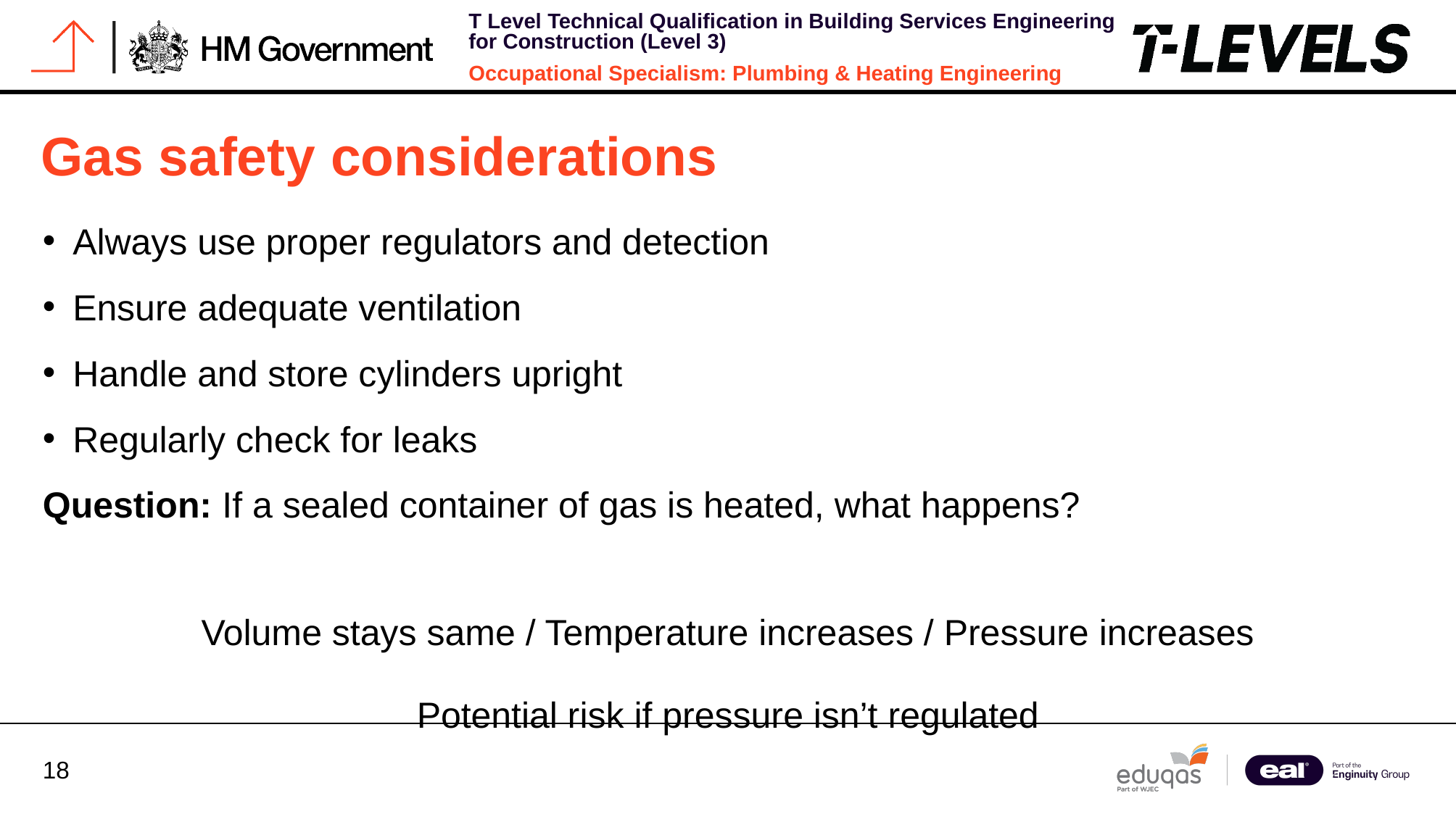

# Gas safety considerations
Always use proper regulators and detection
Ensure adequate ventilation
Handle and store cylinders upright
Regularly check for leaks
Question: If a sealed container of gas is heated, what happens?

Volume stays same / Temperature increases / Pressure increases
Potential risk if pressure isn’t regulated